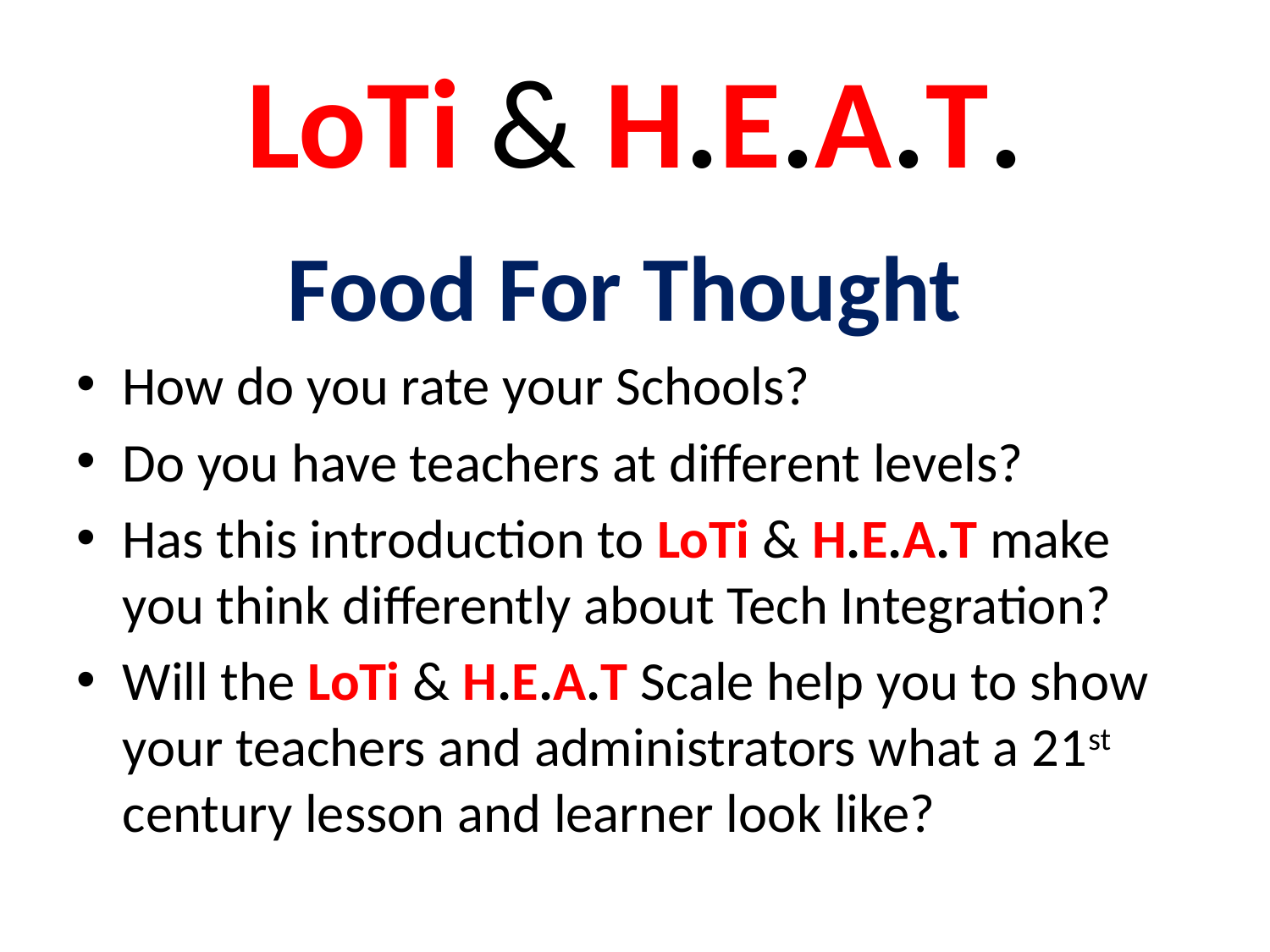

# LoTi & H.E.A.T.
Food For Thought
How do you rate your Schools?
Do you have teachers at different levels?
Has this introduction to LoTi & H.E.A.T make you think differently about Tech Integration?
Will the LoTi & H.E.A.T Scale help you to show your teachers and administrators what a 21st century lesson and learner look like?